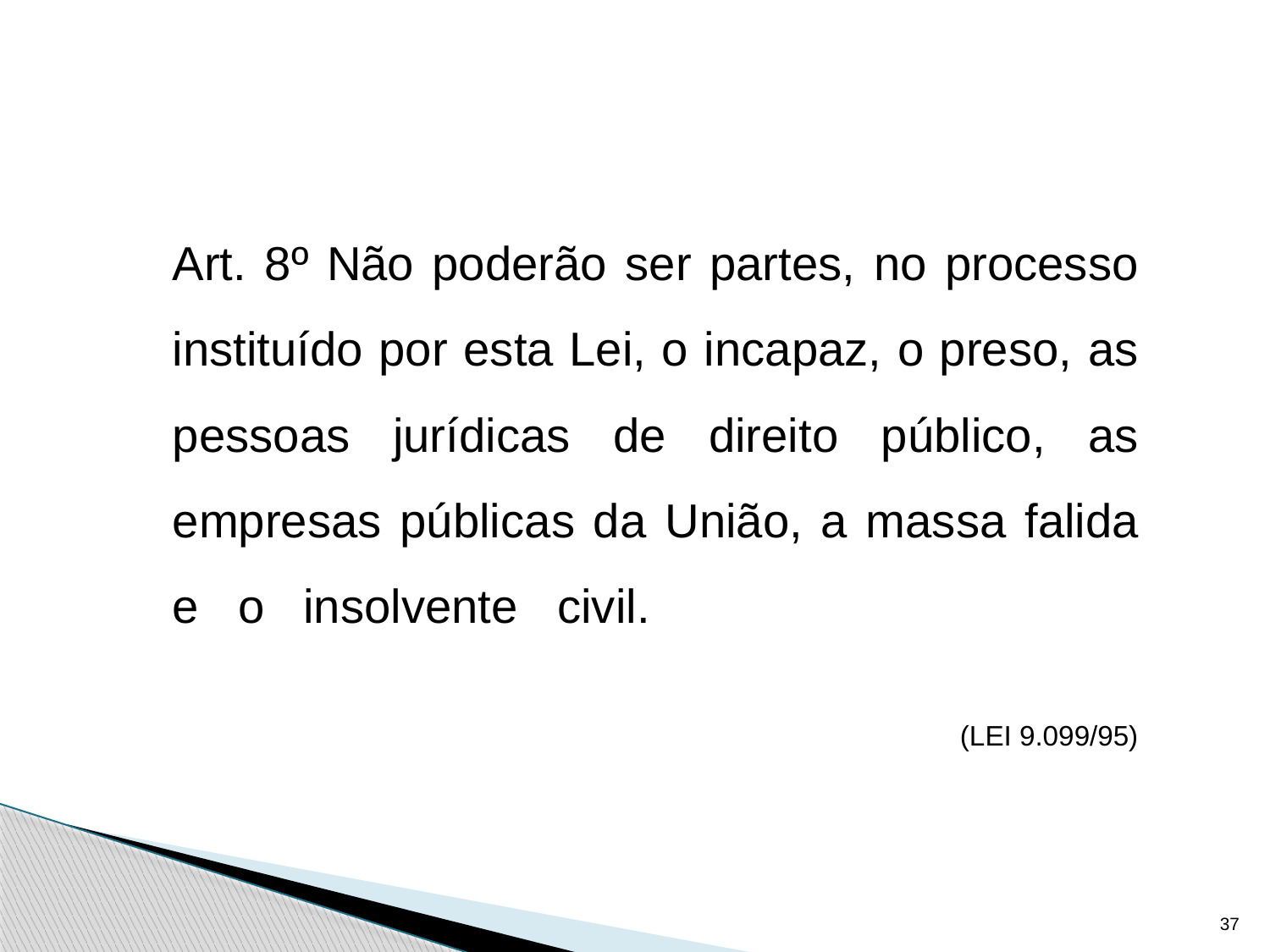

Art. 8º Não poderão ser partes, no processo instituído por esta Lei, o incapaz, o preso, as pessoas jurídicas de direito público, as empresas públicas da União, a massa falida e o insolvente civil.
(LEI 9.099/95)
37